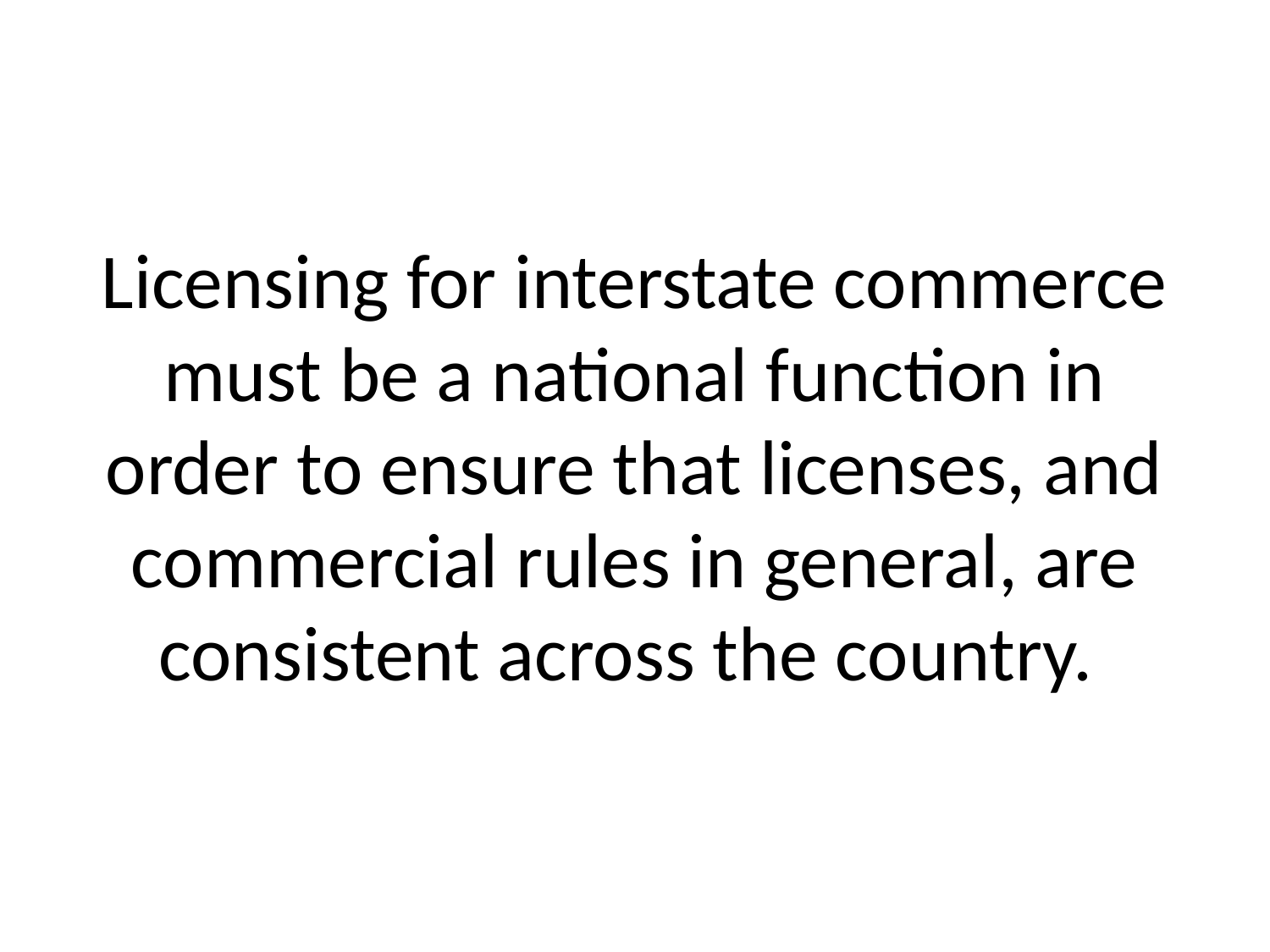

# Licensing for interstate commerce must be a national function in order to ensure that licenses, and commercial rules in general, are consistent across the country.